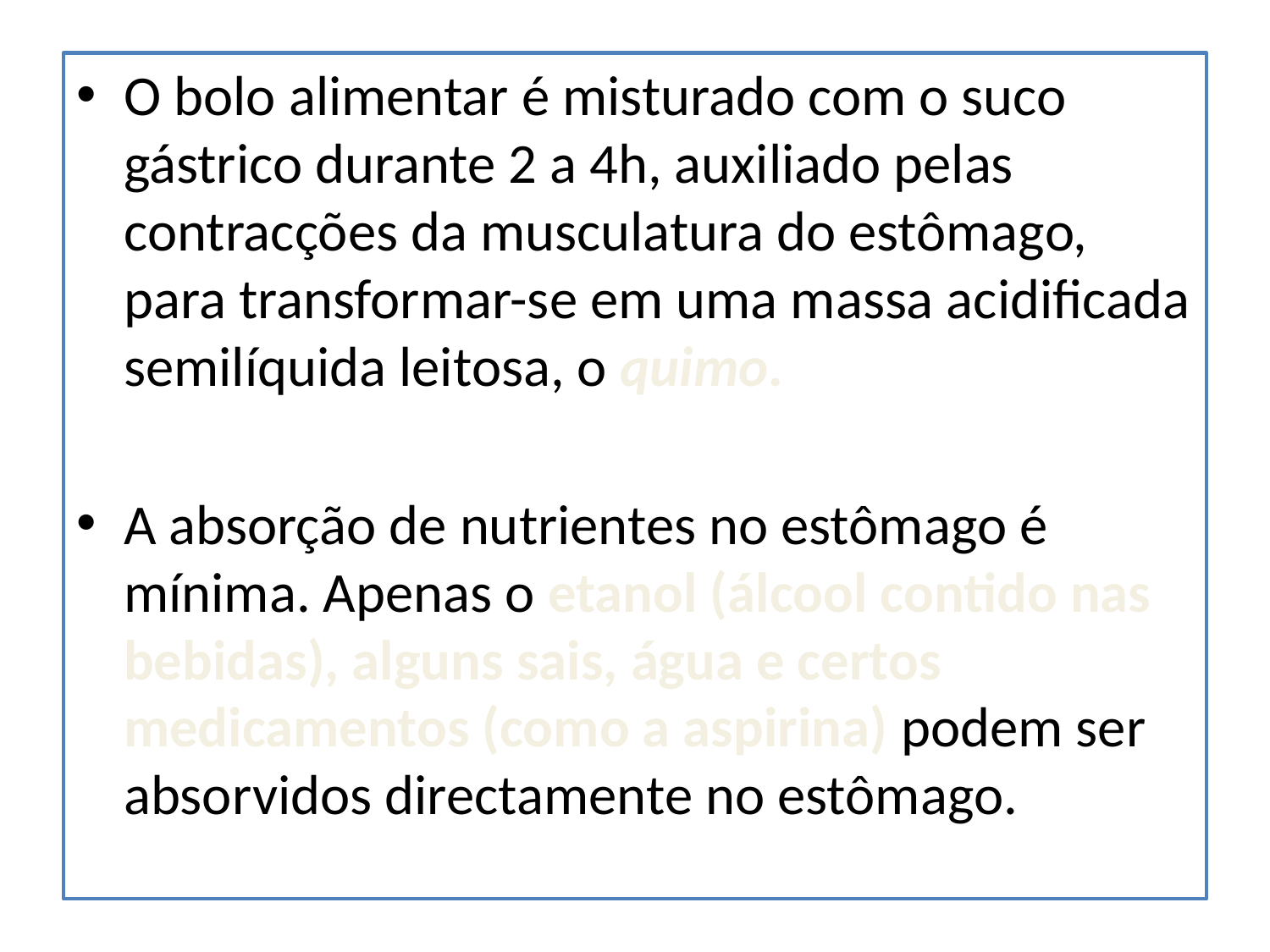

#
O bolo alimentar é misturado com o suco gástrico durante 2 a 4h, auxiliado pelas contracções da musculatura do estômago, para transformar-se em uma massa acidificada semilíquida leitosa, o quimo.

A absorção de nutrientes no estômago é mínima. Apenas o etanol (álcool contido nas bebidas), alguns sais, água e certos medicamentos (como a aspirina) podem ser absorvidos directamente no estômago.